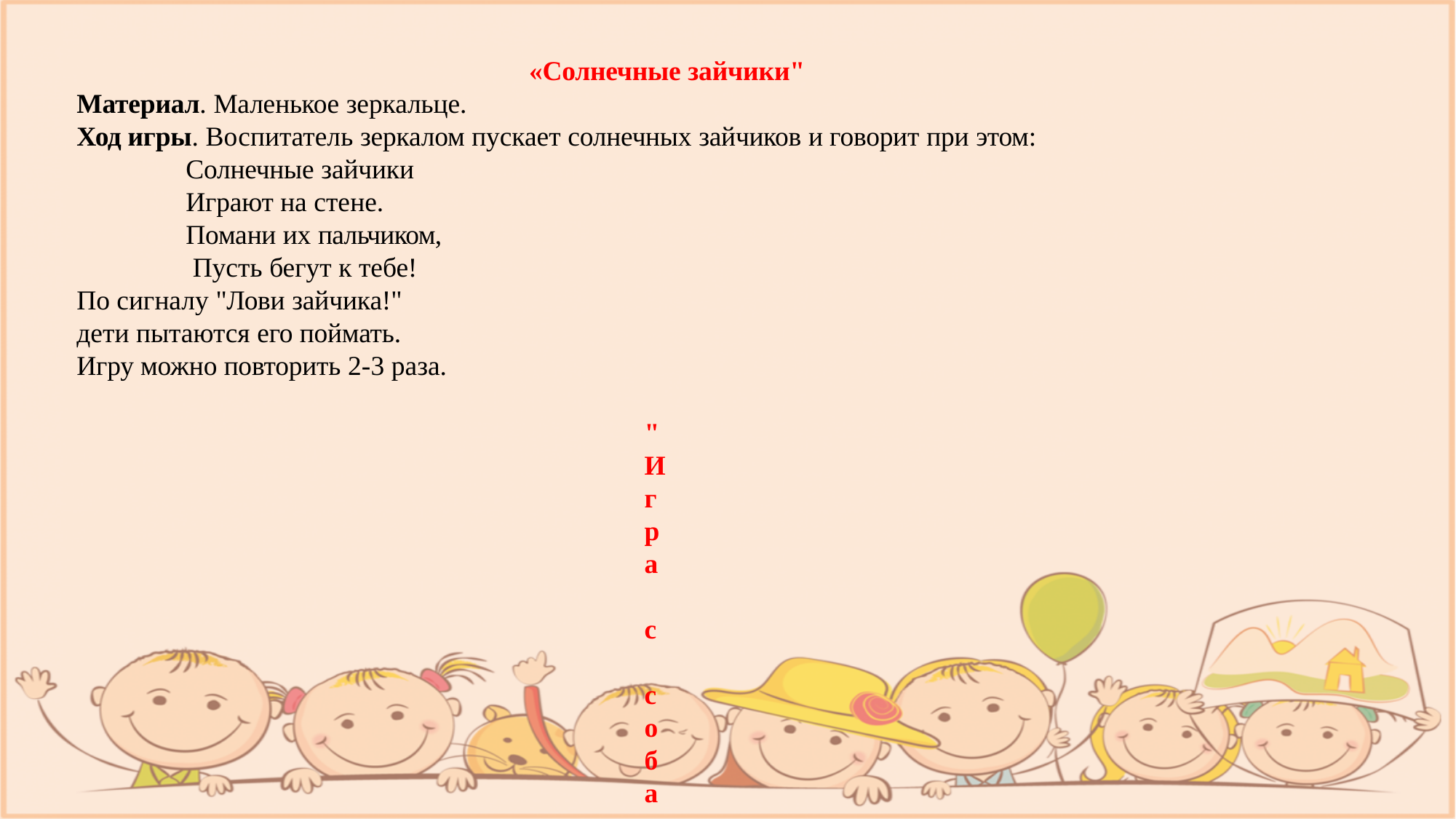

# «Солнечные зайчики"
Материал. Маленькое зеркальце.
Ход игры. Воспитатель зеркалом пускает солнечных зайчиков и говорит при этом:
Солнечные зайчики
Играют на стене.  Помани их пальчиком,  Пусть бегут к тебе!
По сигналу "Лови зайчика!" дети пытаются его поймать. Игру можно повторить 2-3 раза.

"Игра с собачкой"
Материал. Игрушечная собачка.
Ход игры. Воспитатель держит в руках собачку и говорит:  Гав-гав! Кто там?
Это песик в гости к нам.  Я собачку ставлю на пол.  Дай, собачка, Пете лапу!
Затем подходит с собачкой к ребенку, имя которого названо, предлагает взять ее за лапу, покормить. Приносят  миску с воображаемой едой,
собачка "ест суп", "лает", говорит ребенку "спасибо!"
При повторении игры воспитатель называет имя другого ребенка.